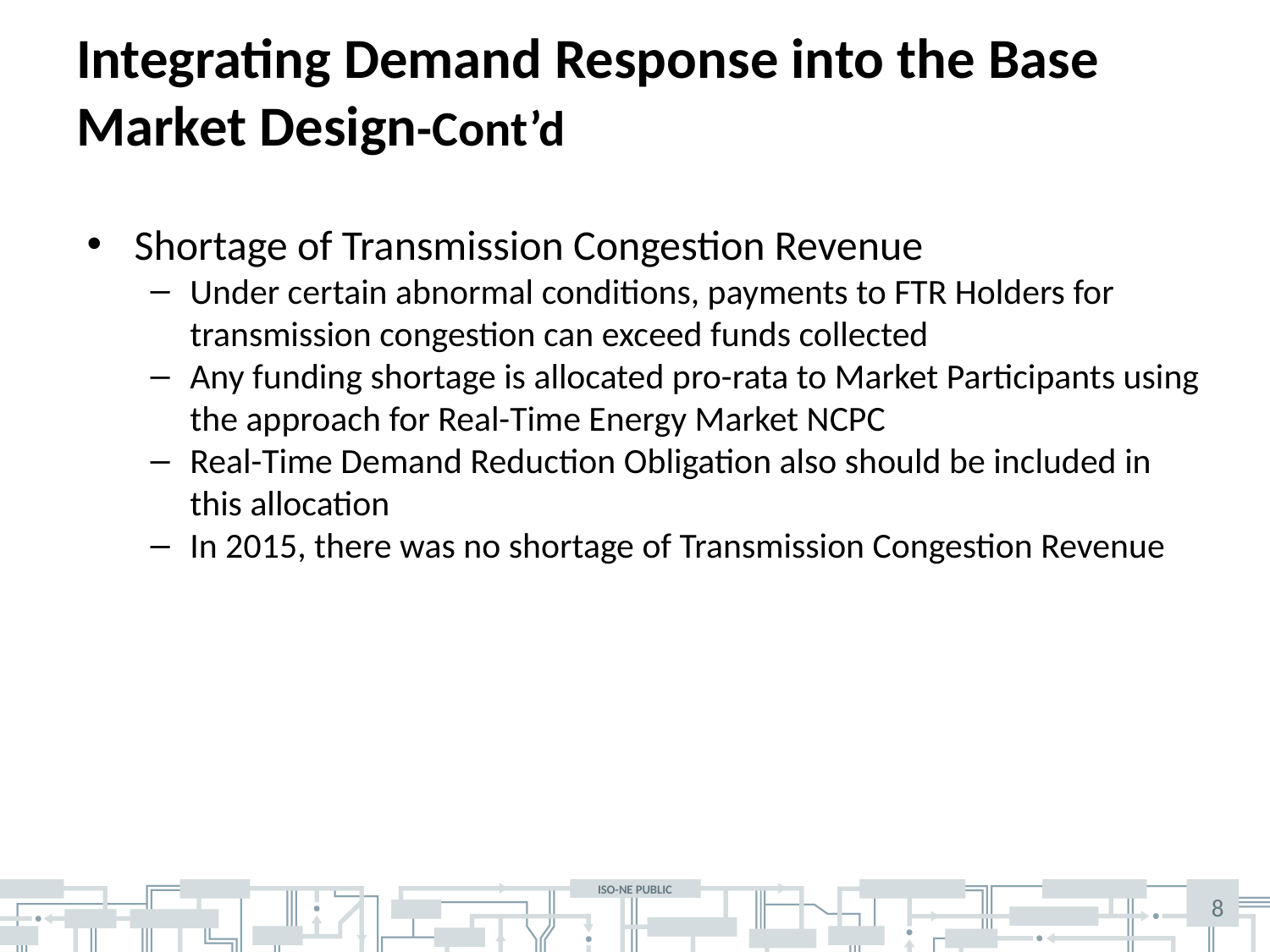

# Integrating Demand Response into the Base Market Design-Cont’d
Shortage of Transmission Congestion Revenue
Under certain abnormal conditions, payments to FTR Holders for transmission congestion can exceed funds collected
Any funding shortage is allocated pro-rata to Market Participants using the approach for Real-Time Energy Market NCPC
Real-Time Demand Reduction Obligation also should be included in this allocation
In 2015, there was no shortage of Transmission Congestion Revenue

8